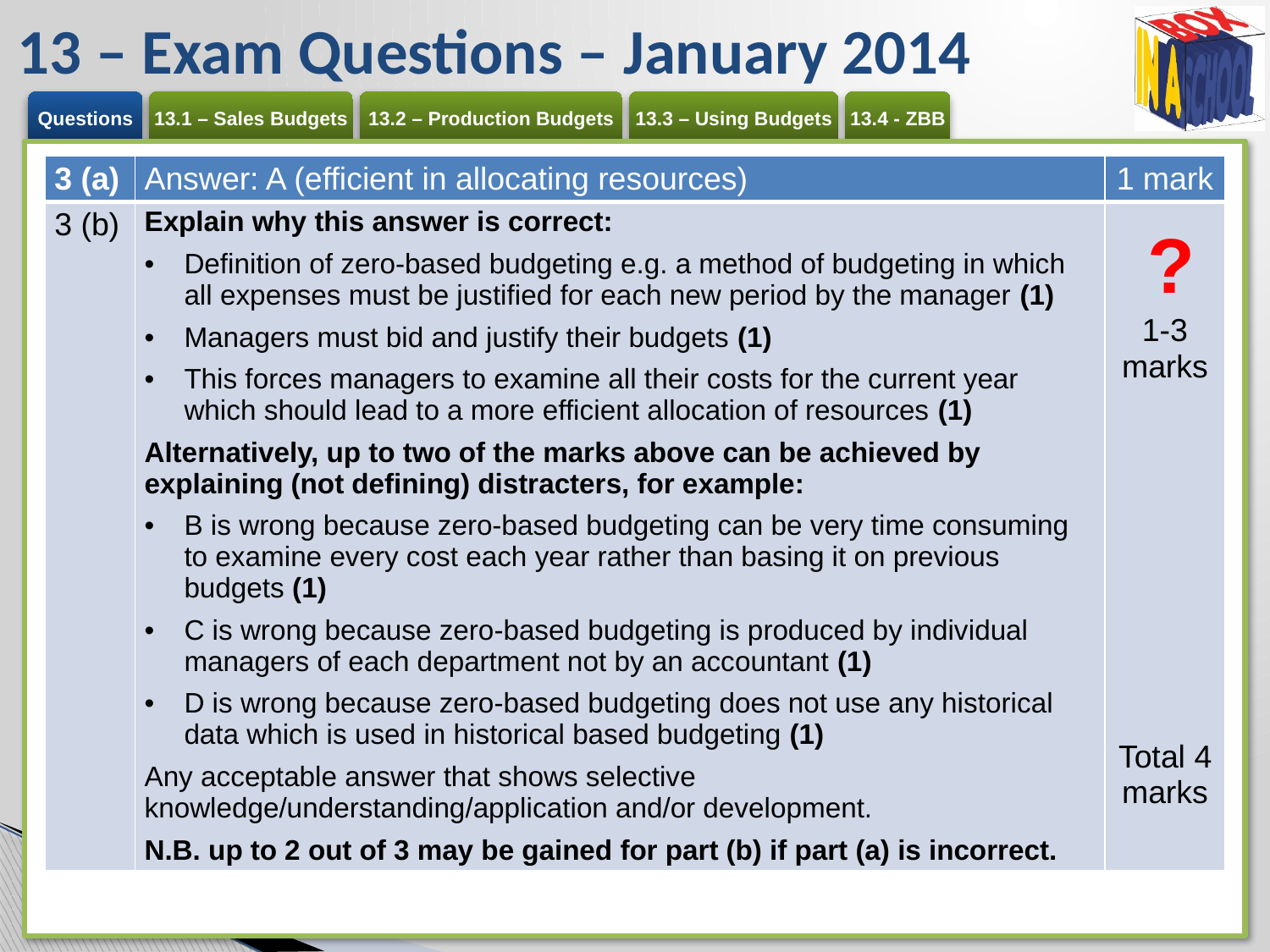

# 13 – Exam Questions – January 2014
| 3 (a) | Answer: A (efficient in allocating resources) | 1 mark |
| --- | --- | --- |
| 3 (b) | Explain why this answer is correct: Definition of zero-based budgeting e.g. a method of budgeting in which all expenses must be justified for each new period by the manager (1) Managers must bid and justify their budgets (1) This forces managers to examine all their costs for the current year which should lead to a more efficient allocation of resources (1) Alternatively, up to two of the marks above can be achieved by explaining (not defining) distracters, for example: B is wrong because zero-based budgeting can be very time consuming to examine every cost each year rather than basing it on previous budgets (1) C is wrong because zero-based budgeting is produced by individual managers of each department not by an accountant (1) D is wrong because zero-based budgeting does not use any historical data which is used in historical based budgeting (1) Any acceptable answer that shows selective knowledge/understanding/application and/or development. N.B. up to 2 out of 3 may be gained for part (b) if part (a) is incorrect. | 1-3 marks Total 4 marks |
?